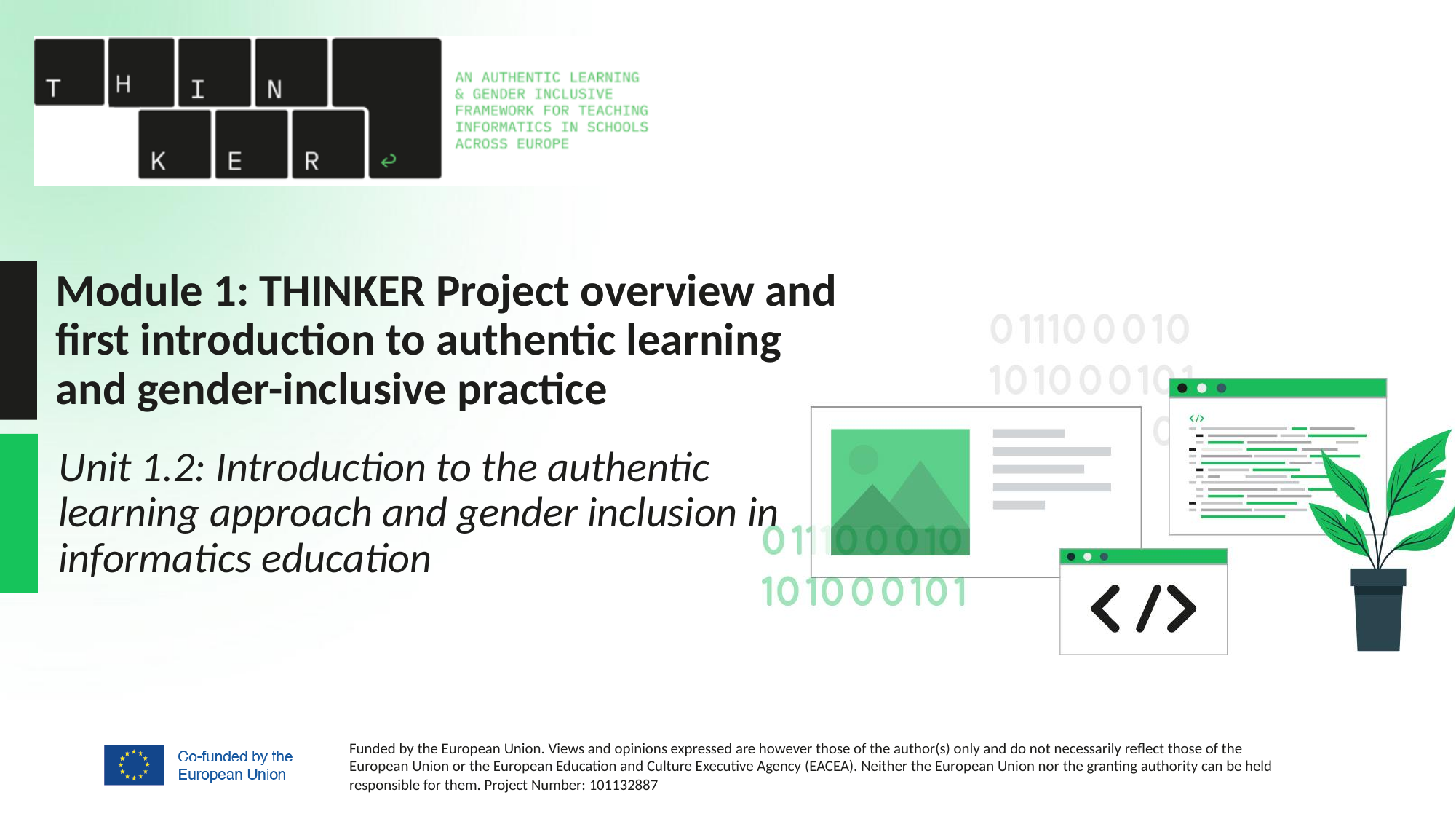

# Module 1: THINKER Project overview and first introduction to authentic learning and gender-inclusive practice
Unit 1.2: Introduction to the authentic learning approach and gender inclusion in informatics education